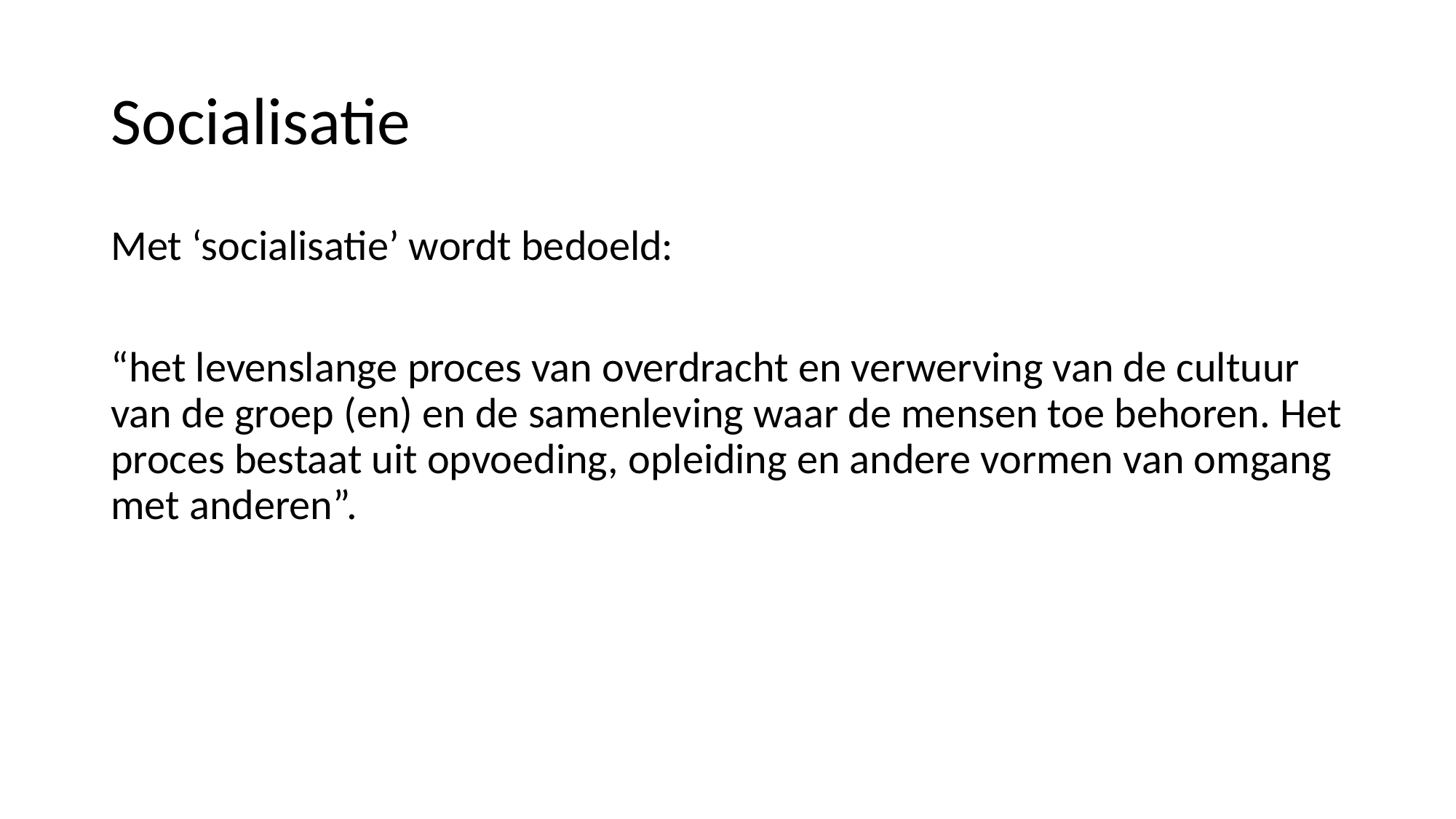

# Socialisatie
Met ‘socialisatie’ wordt bedoeld:

“het levenslange proces van overdracht en verwerving van de cultuur van de groep (en) en de samenleving waar de mensen toe behoren. Het proces bestaat uit opvoeding, opleiding en andere vormen van omgang met anderen”.